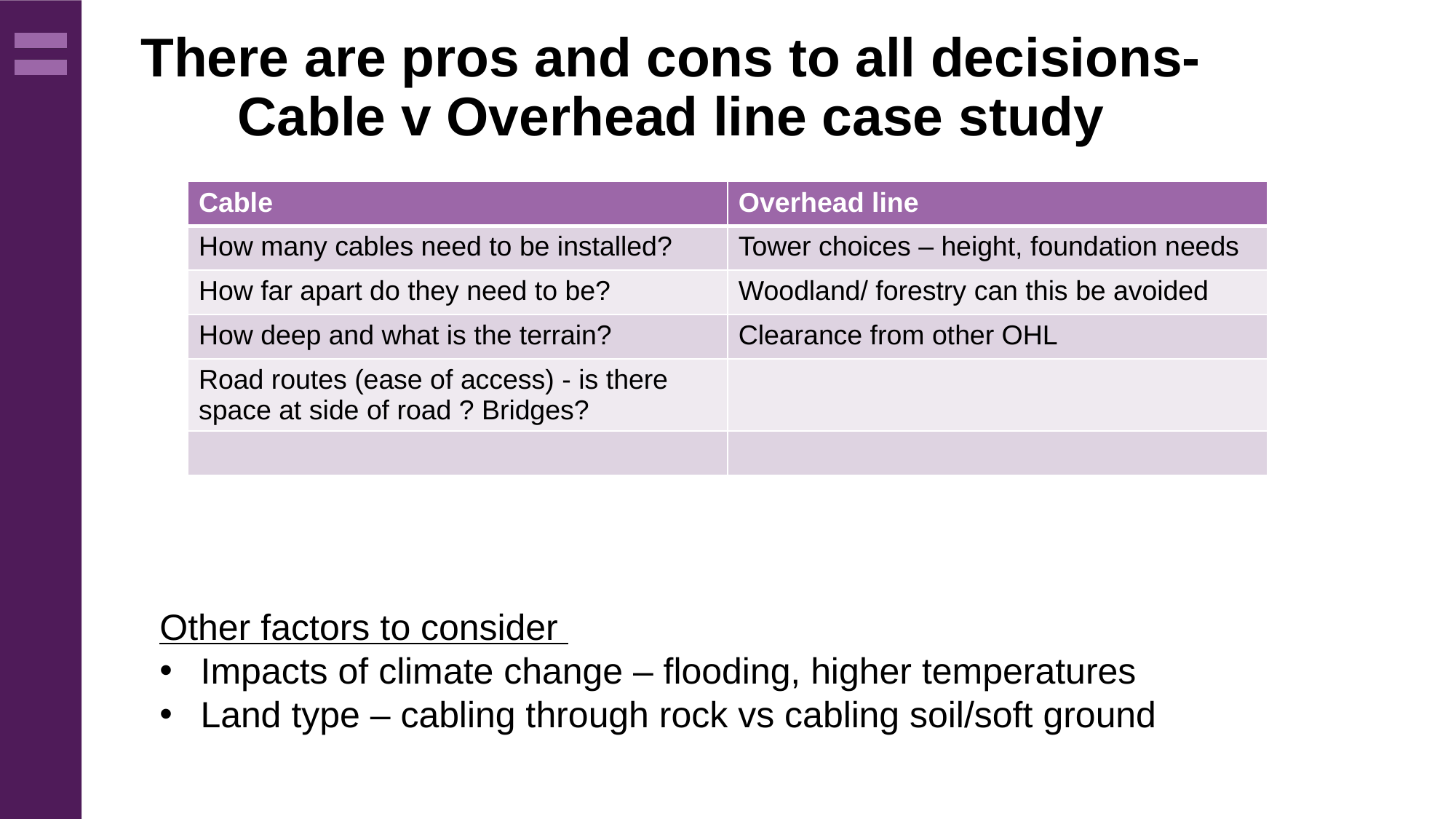

# There are pros and cons to all decisions- Cable v Overhead line case study
| Cable | Overhead line |
| --- | --- |
| How many cables need to be installed? | Tower choices – height, foundation needs |
| How far apart do they need to be? | Woodland/ forestry can this be avoided |
| How deep and what is the terrain? | Clearance from other OHL |
| Road routes (ease of access) - is there space at side of road ? Bridges? |  |
|  |  |
Other factors to consider
Impacts of climate change – flooding, higher temperatures
Land type – cabling through rock vs cabling soil/soft ground